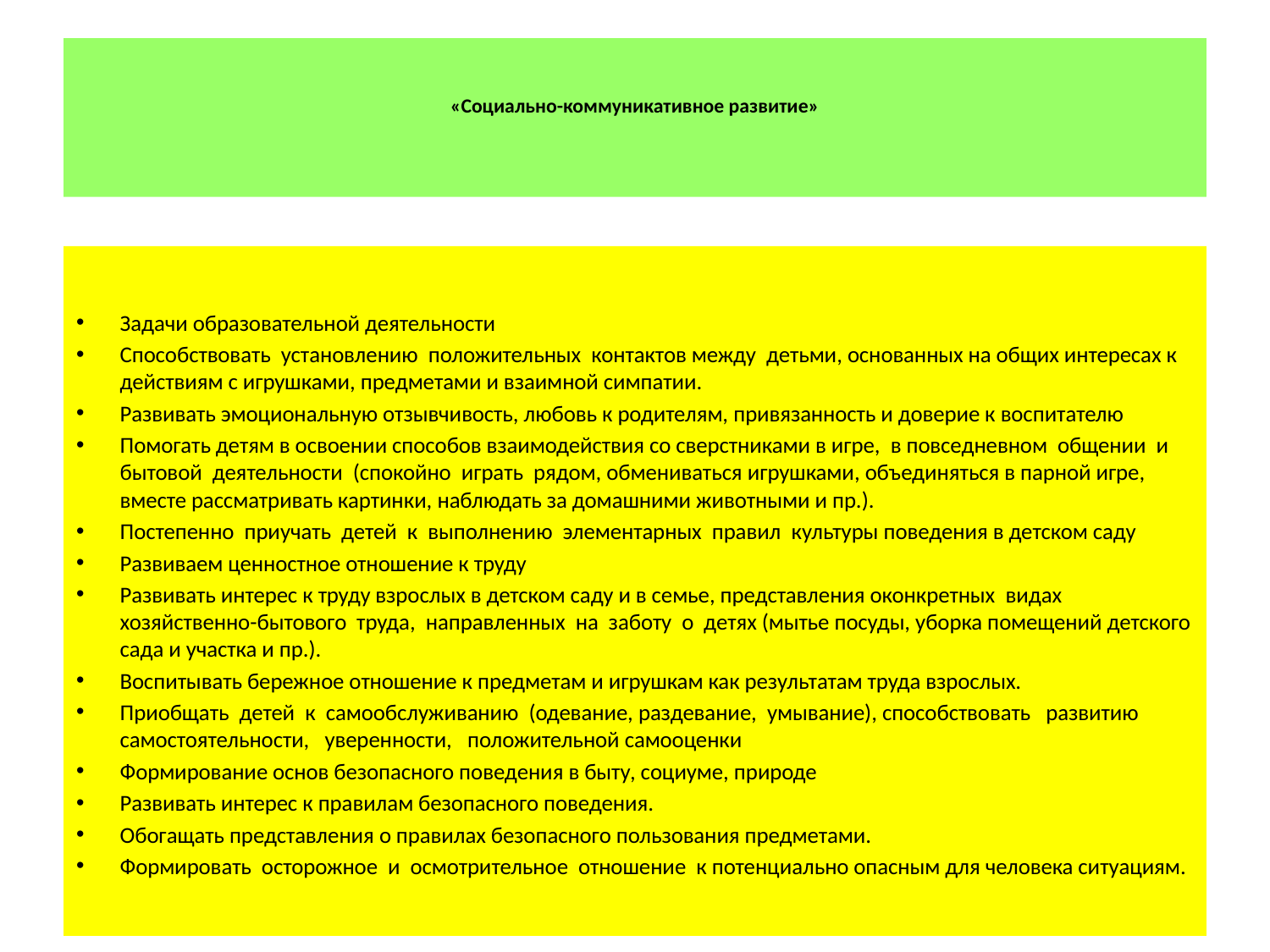

# «Социально-коммуникативное развитие»

Задачи образовательной деятельности
Способствовать  установлению  положительных  контактов между  детьми, основанных на общих интересах к действиям с игрушками, предметами и взаимной симпатии.
Развивать эмоциональную отзывчивость, любовь к родителям, привязанность и доверие к воспитателю
Помогать детям в освоении способов взаимодействия со сверстниками в игре,  в повседневном  общении  и  бытовой  деятельности  (спокойно  играть  рядом, обмениваться игрушками, объединяться в парной игре, вместе рассматривать картинки, наблюдать за домашними животными и пр.).
Постепенно  приучать  детей  к  выполнению  элементарных  правил  культуры поведения в детском саду
Развиваем ценностное отношение к труду
Развивать интерес к труду взрослых в детском саду и в семье, представления оконкретных  видах  хозяйственно-бытового  труда,  направленных  на  заботу  о  детях (мытье посуды, уборка помещений детского сада и участка и пр.).
Воспитывать бережное отношение к предметам и игрушкам как результатам труда взрослых.
Приобщать  детей  к  самообслуживанию  (одевание, раздевание,  умывание), способствовать   развитию   самостоятельности,   уверенности,   положительной самооценки
Формирование основ безопасного поведения в быту, социуме, природе
Развивать интерес к правилам безопасного поведения.
Обогащать представления о правилах безопасного пользования предметами.
Формировать  осторожное  и  осмотрительное  отношение  к потенциально опасным для человека ситуациям.